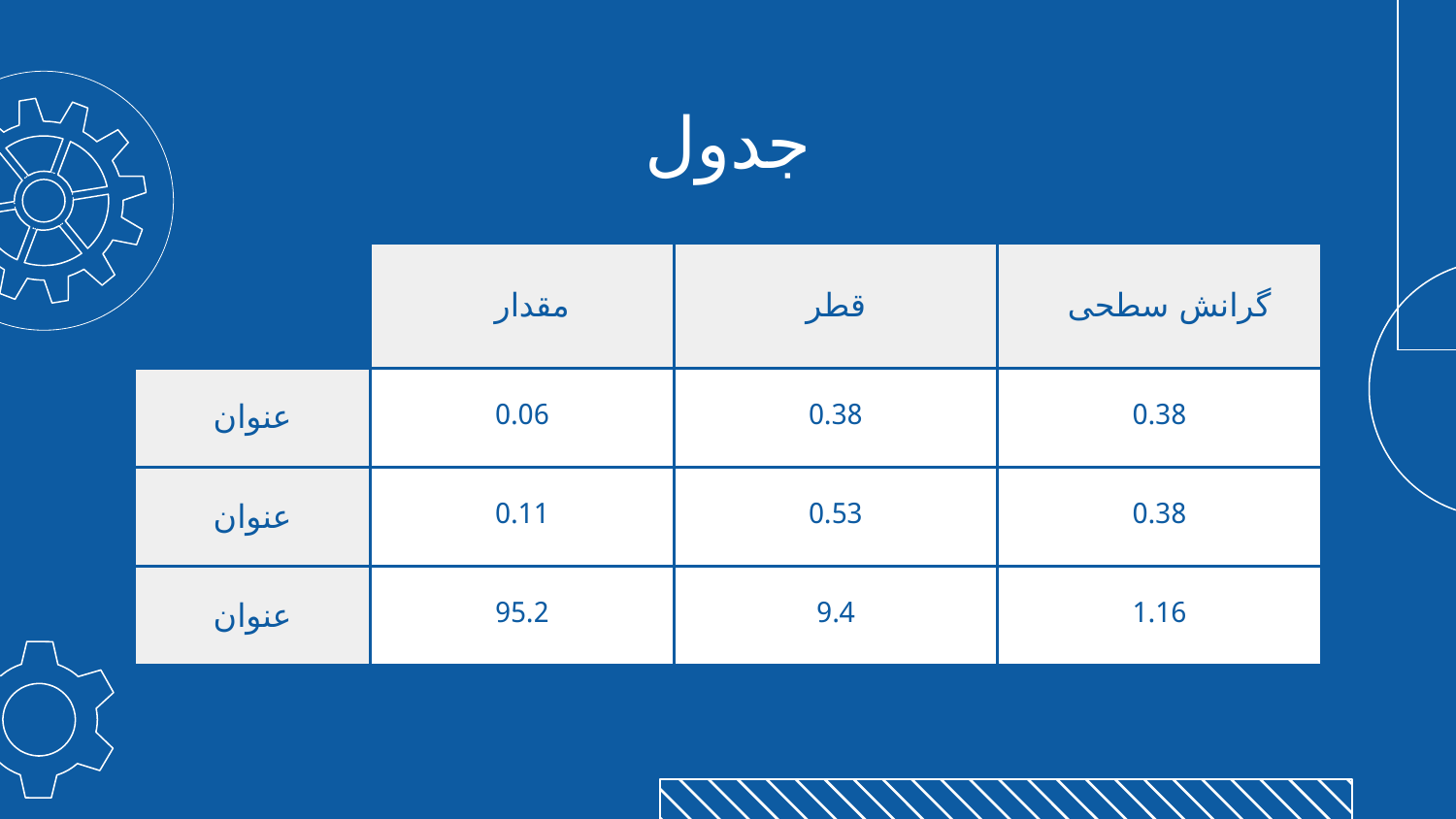

# جدول

|  | مقدار | قطر | گرانش سطحی |
| --- | --- | --- | --- |
| عنوان | 0.06 | 0.38 | 0.38 |
| عنوان | 0.11 | 0.53 | 0.38 |
| عنوان | 95.2 | 9.4 | 1.16 |